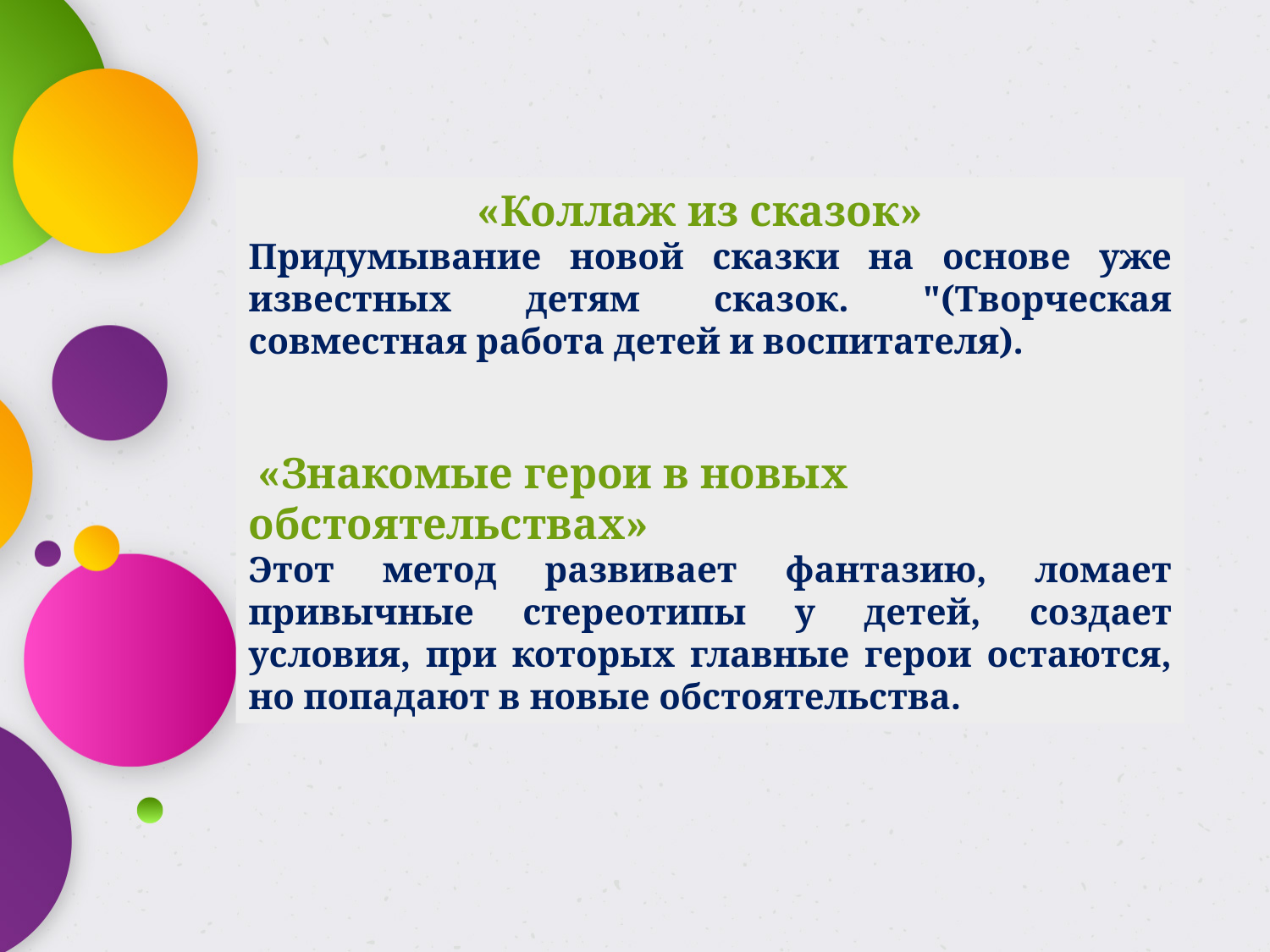

«Коллаж из сказок»
Придумывание новой сказки на основе уже известных детям сказок. "(Творческая совместная работа детей и воспитателя).

 «Знакомые герои в новых обстоятельствах»
Этот метод развивает фантазию, ломает привычные стереотипы у детей, создает условия, при которых главные герои остаются, но попадают в новые обстоятельства.